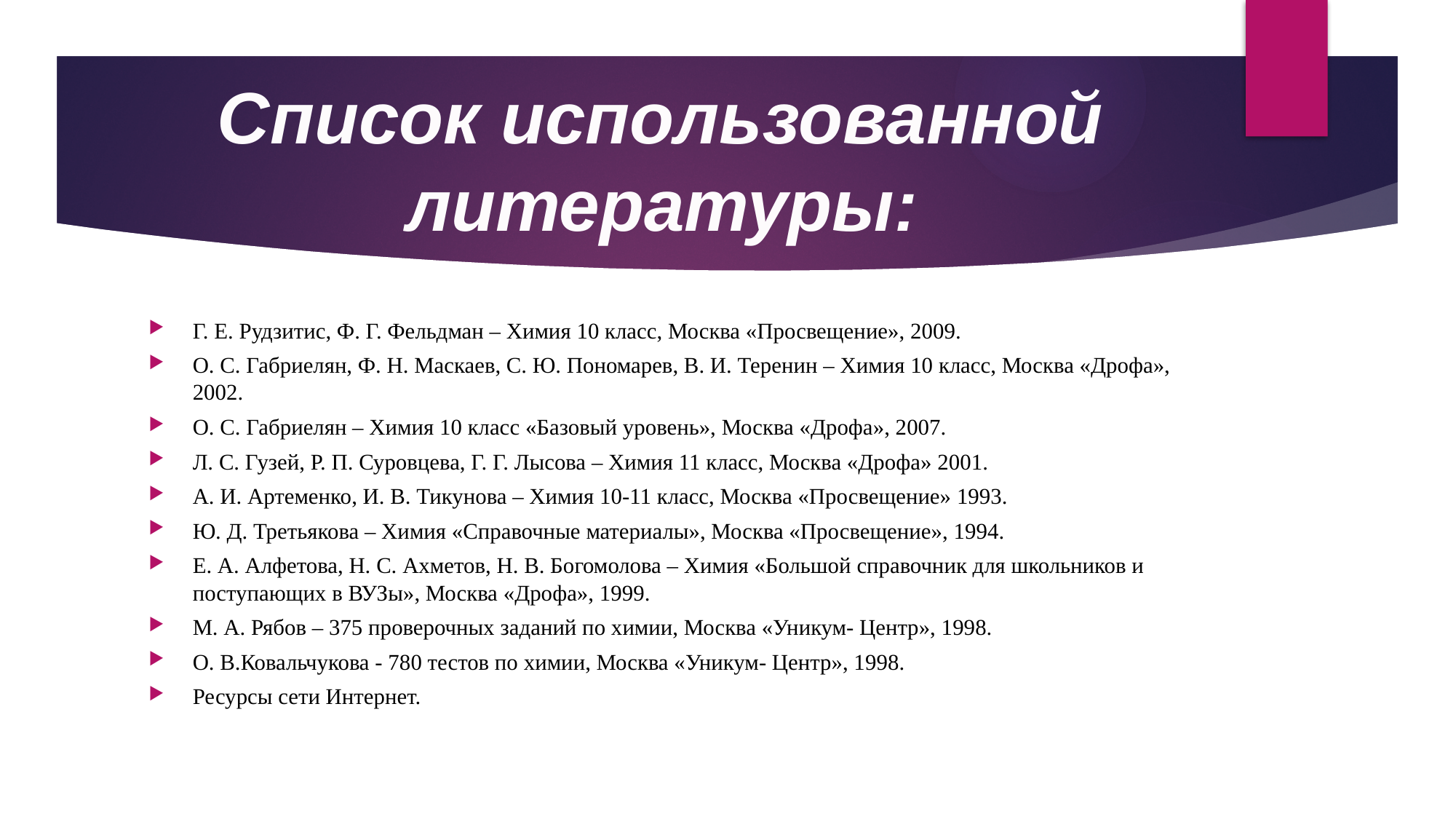

# Список использованной литературы:
Г. Е. Рудзитис, Ф. Г. Фельдман – Химия 10 класс, Москва «Просвещение», 2009.
О. С. Габриелян, Ф. Н. Маскаев, С. Ю. Пономарев, В. И. Теренин – Химия 10 класс, Москва «Дрофа», 2002.
О. С. Габриелян – Химия 10 класс «Базовый уровень», Москва «Дрофа», 2007.
Л. С. Гузей, Р. П. Суровцева, Г. Г. Лысова – Химия 11 класс, Москва «Дрофа» 2001.
А. И. Артеменко, И. В. Тикунова – Химия 10-11 класс, Москва «Просвещение» 1993.
Ю. Д. Третьякова – Химия «Справочные материалы», Москва «Просвещение», 1994.
Е. А. Алфетова, Н. С. Ахметов, Н. В. Богомолова – Химия «Большой справочник для школьников и поступающих в ВУЗы», Москва «Дрофа», 1999.
М. А. Рябов – 375 проверочных заданий по химии, Москва «Уникум- Центр», 1998.
О. В.Ковальчукова - 780 тестов по химии, Москва «Уникум- Центр», 1998.
Ресурсы сети Интернет.